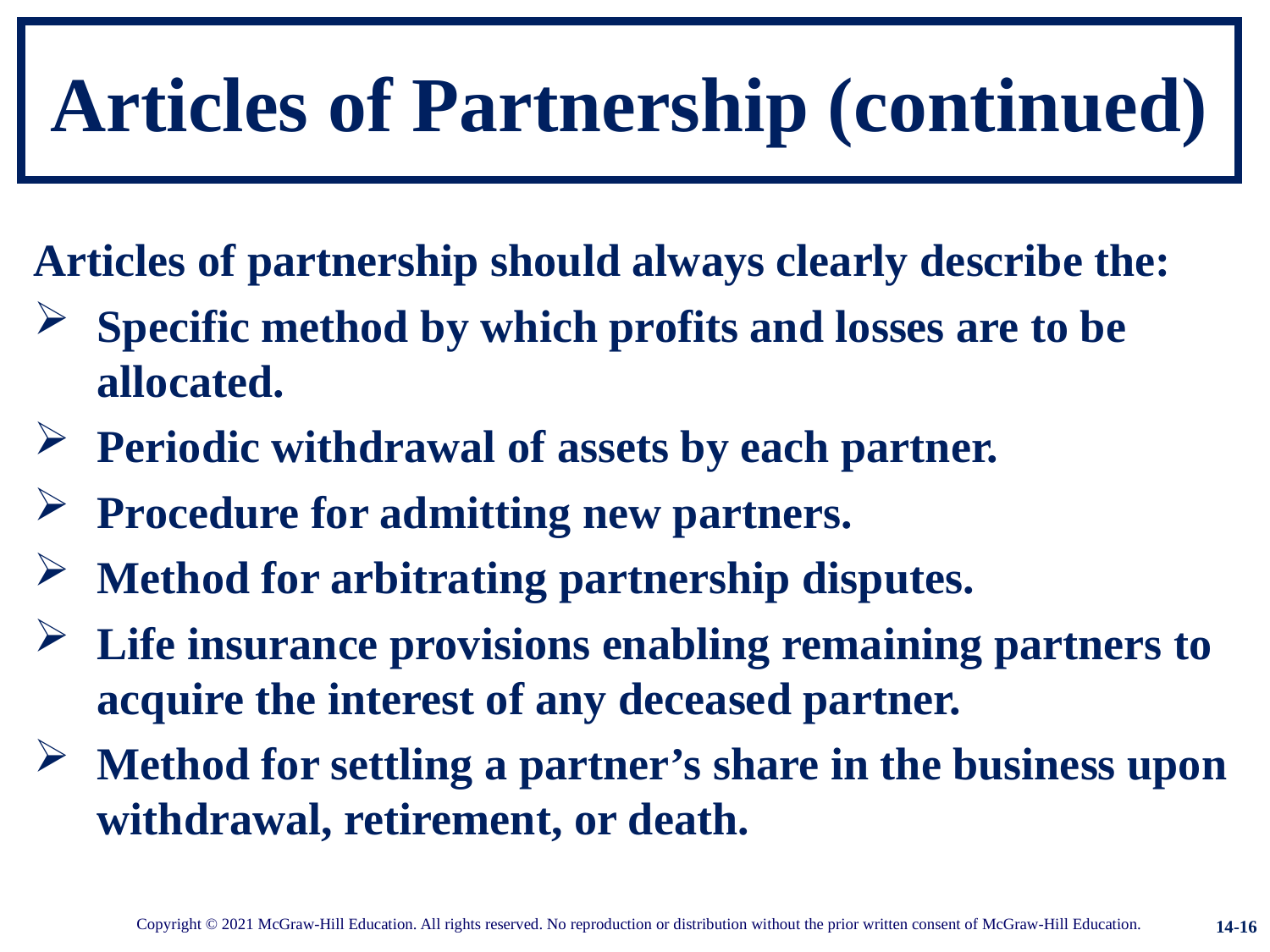

# Articles of Partnership (continued)
Articles of partnership should always clearly describe the:
Specific method by which profits and losses are to be allocated.
Periodic withdrawal of assets by each partner.
Procedure for admitting new partners.
Method for arbitrating partnership disputes.
Life insurance provisions enabling remaining partners to acquire the interest of any deceased partner.
Method for settling a partner’s share in the business upon withdrawal, retirement, or death.
14-16
Copyright © 2021 McGraw-Hill Education. All rights reserved. No reproduction or distribution without the prior written consent of McGraw-Hill Education.